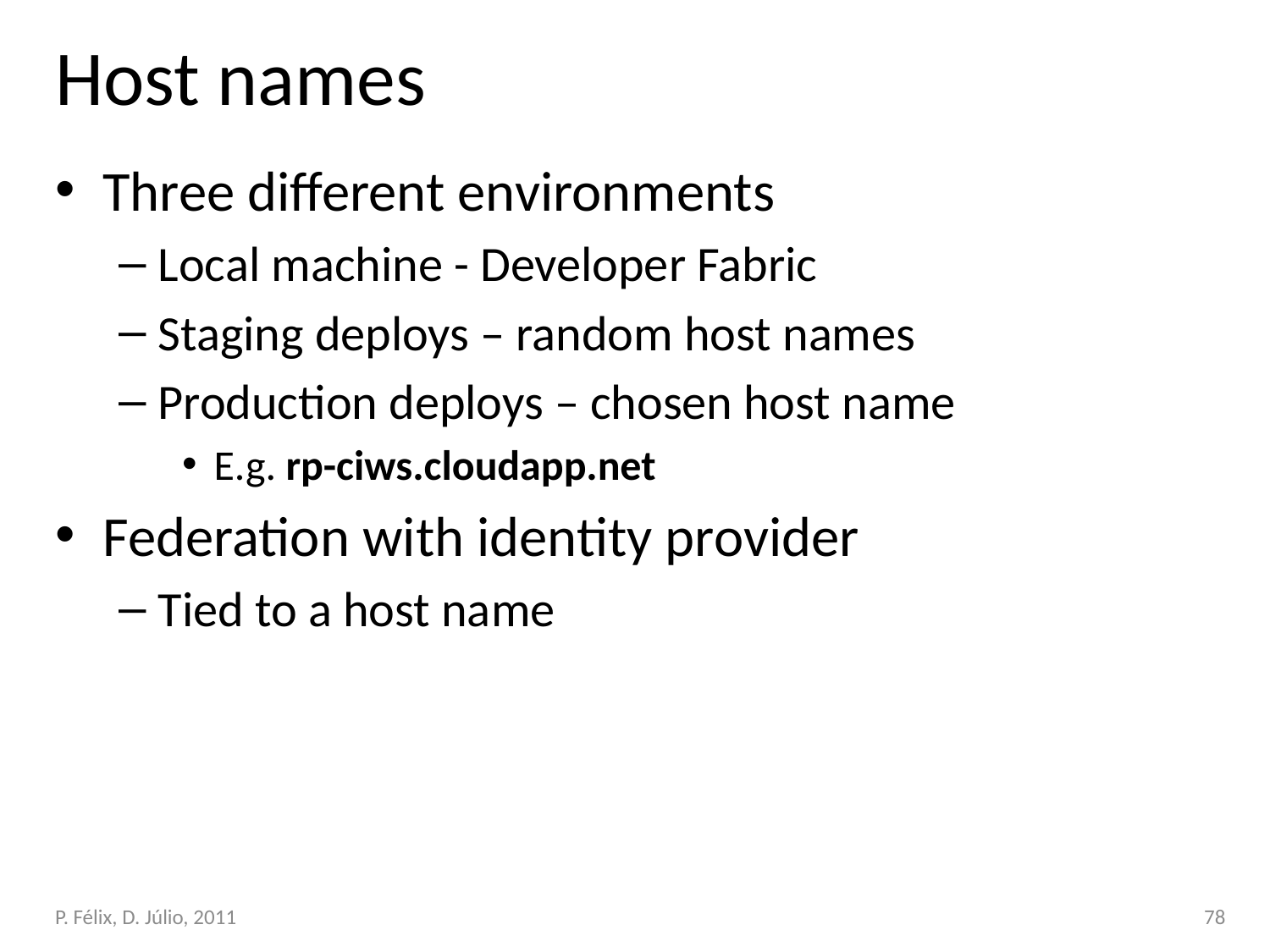

# Host names
Three different environments
Local machine - Developer Fabric
Staging deploys – random host names
Production deploys – chosen host name
E.g. rp-ciws.cloudapp.net
Federation with identity provider
Tied to a host name
P. Félix, D. Júlio, 2011
78